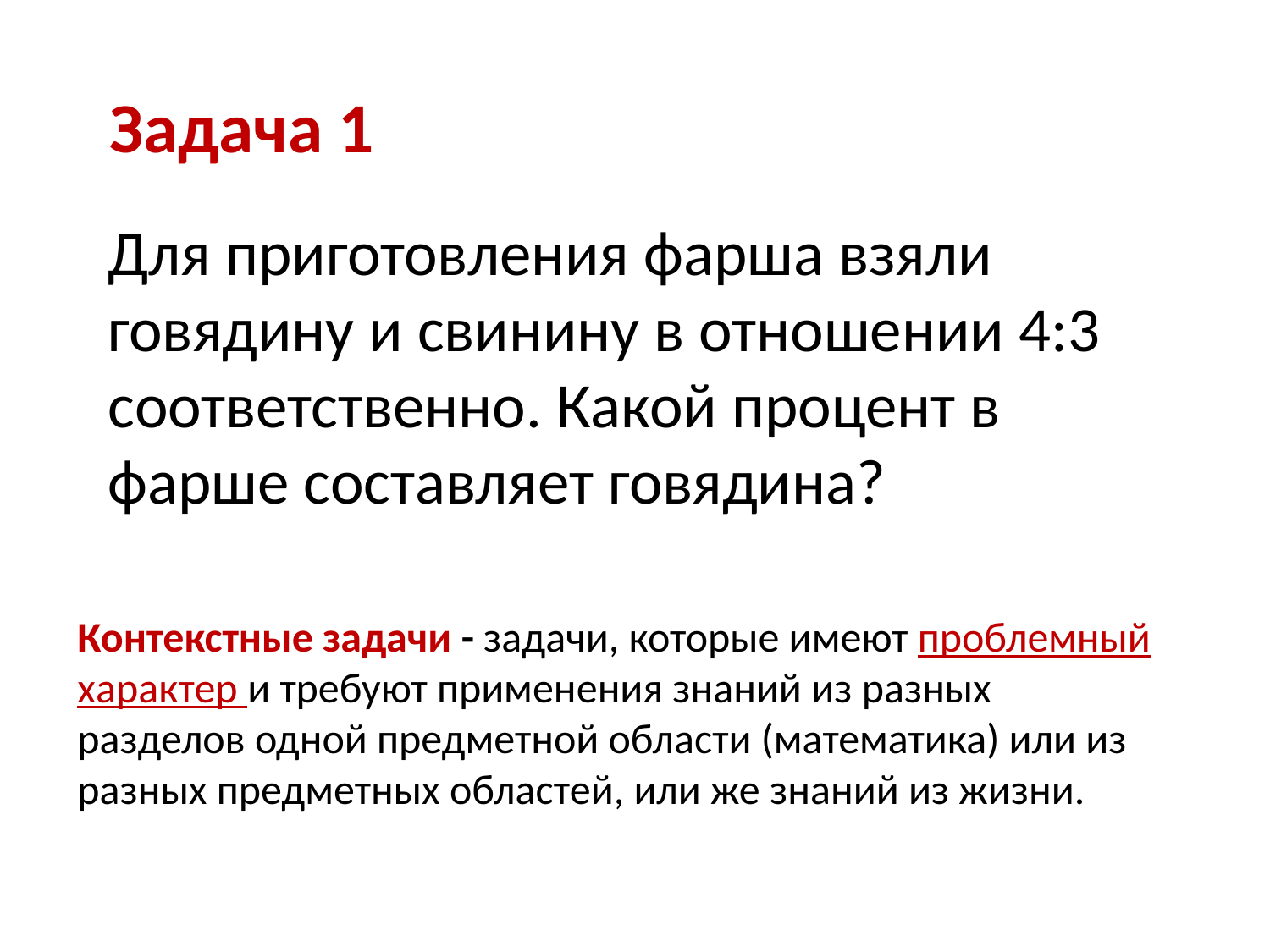

Задача 1
Для приготовления фарша взяли говядину и свинину в отношении 4:3 соответственно. Какой процент в фарше составляет говядина?
Контекстные задачи - задачи, которые имеют проблемный характер и требуют применения знаний из разных разделов одной предметной области (математика) или из разных предметных областей, или же знаний из жизни.